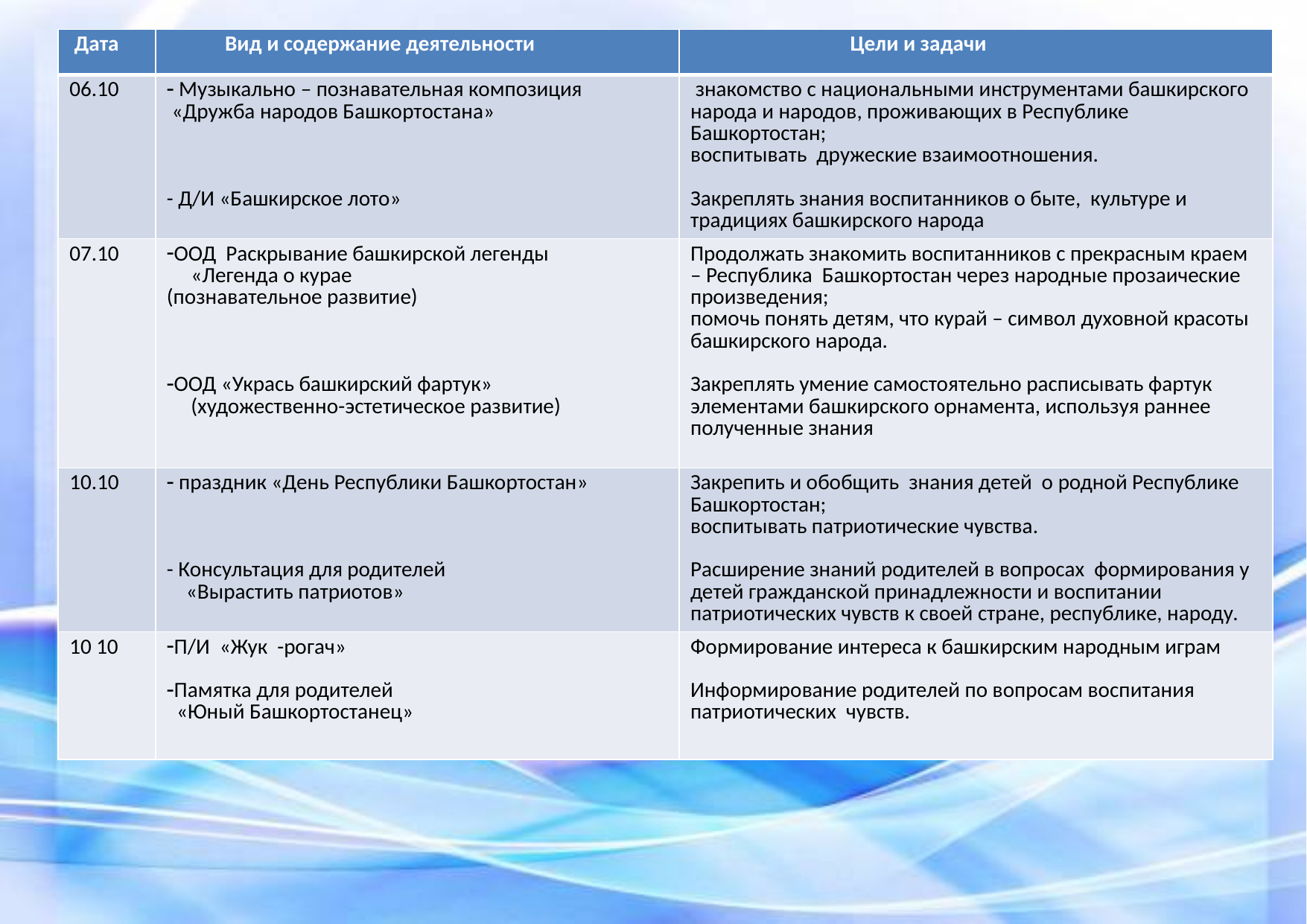

| Дата | Вид и содержание деятельности | Цели и задачи |
| --- | --- | --- |
| 06.10 | Музыкально – познавательная композиция «Дружба народов Башкортостана» - Д/И «Башкирское лото» | знакомство с национальными инструментами башкирского народа и народов, проживающих в Республике Башкортостан; воспитывать дружеские взаимоотношения. Закреплять знания воспитанников о быте, культуре и традициях башкирского народа |
| 07.10 | ООД Раскрывание башкирской легенды «Легенда о курае (познавательное развитие) ООД «Укрась башкирский фартук» (художественно-эстетическое развитие) | Продолжать знакомить воспитанников с прекрасным краем – Республика Башкортостан через народные прозаические произведения; помочь понять детям, что курай – символ духовной красоты башкирского народа. Закреплять умение самостоятельно расписывать фартук элементами башкирского орнамента, используя раннее полученные знания |
| 10.10 | праздник «День Республики Башкортостан» - Консультация для родителей «Вырастить патриотов» | Закрепить и обобщить знания детей о родной Республике Башкортостан; воспитывать патриотические чувства. Расширение знаний родителей в вопросах формирования у детей гражданской принадлежности и воспитании патриотических чувств к своей стране, республике, народу. |
| 10 10 | П/И «Жук -рогач» Памятка для родителей «Юный Башкортостанец» | Формирование интереса к башкирским народным играм Информирование родителей по вопросам воспитания патриотических чувств. |